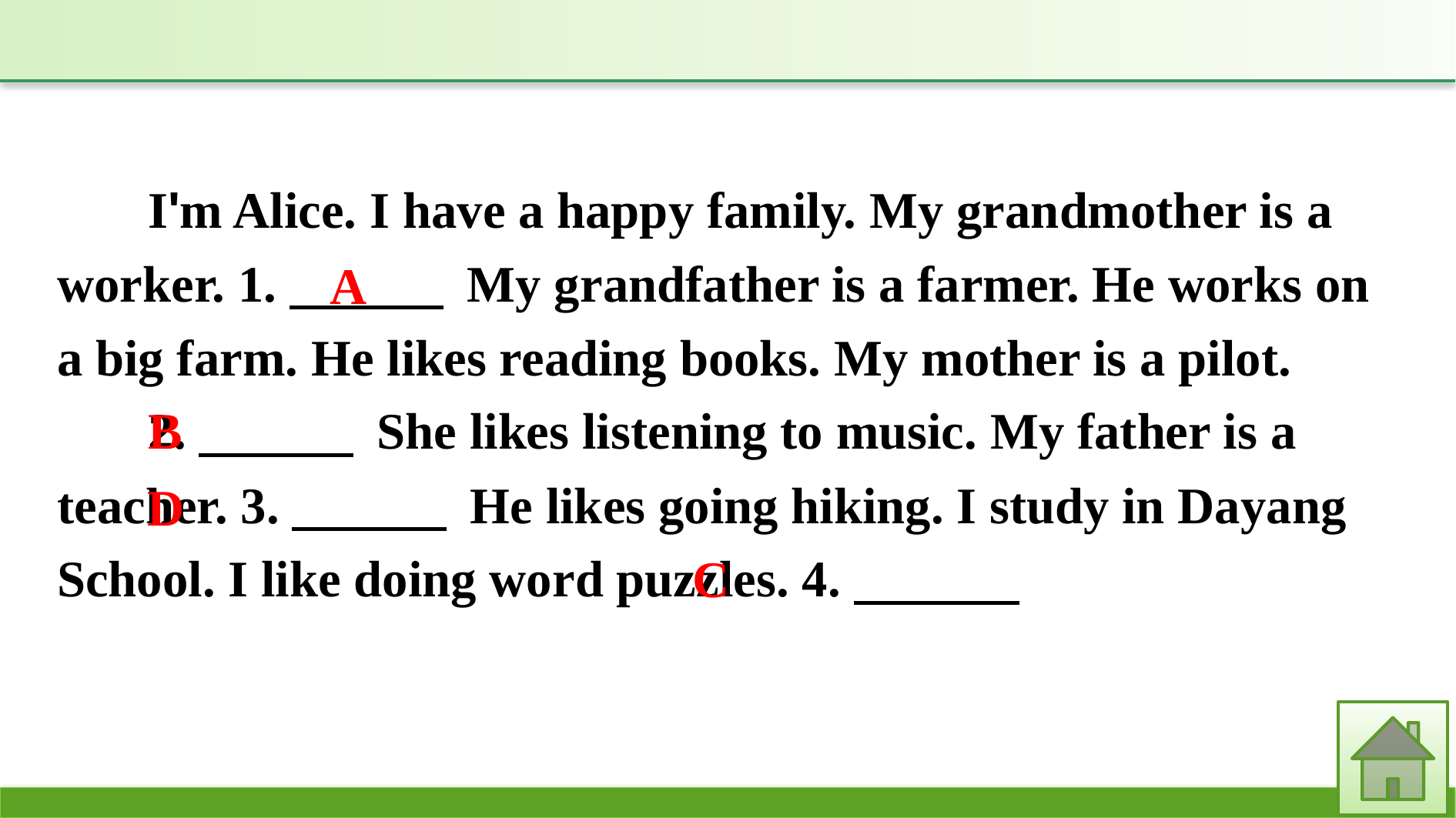

I'm Alice. I have a happy family. My grandmother is a worker. 1.　　　 My grandfather is a farmer. He works on a big farm. He likes reading books. My mother is a pilot.
2.　　　 She likes listening to music. My father is a teacher. 3.　　　 He likes going hiking. I study in Dayang School. I like doing word puzzles. 4.
A
B
D
C